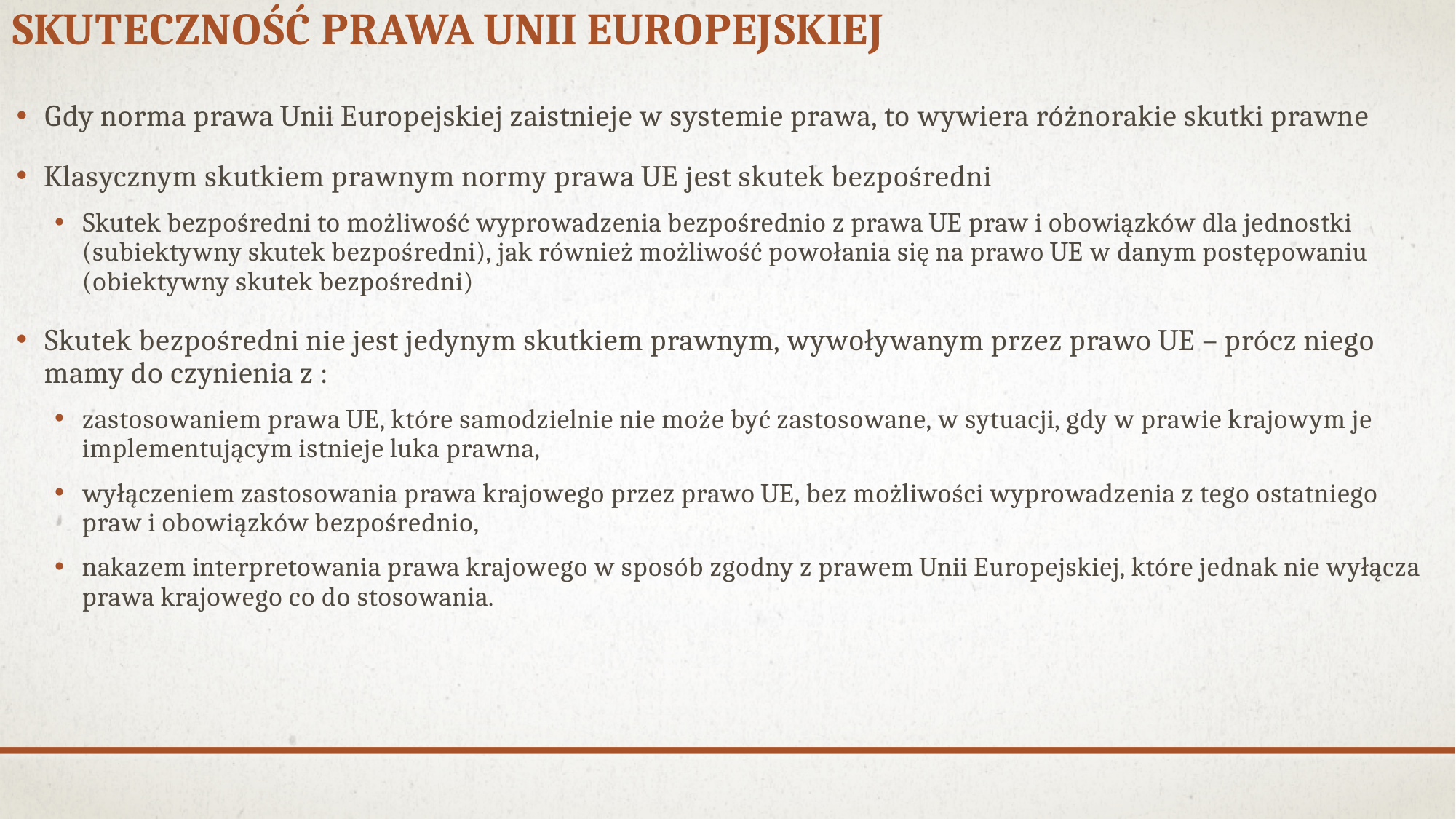

# skuteczność prawa unii Europejskiej
Gdy norma prawa Unii Europejskiej zaistnieje w systemie prawa, to wywiera różnorakie skutki prawne
Klasycznym skutkiem prawnym normy prawa UE jest skutek bezpośredni
Skutek bezpośredni to możliwość wyprowadzenia bezpośrednio z prawa UE praw i obowiązków dla jednostki (subiektywny skutek bezpośredni), jak również możliwość powołania się na prawo UE w danym postępowaniu (obiektywny skutek bezpośredni)
Skutek bezpośredni nie jest jedynym skutkiem prawnym, wywoływanym przez prawo UE – prócz niego mamy do czynienia z :
zastosowaniem prawa UE, które samodzielnie nie może być zastosowane, w sytuacji, gdy w prawie krajowym je implementującym istnieje luka prawna,
wyłączeniem zastosowania prawa krajowego przez prawo UE, bez możliwości wyprowadzenia z tego ostatniego praw i obowiązków bezpośrednio,
nakazem interpretowania prawa krajowego w sposób zgodny z prawem Unii Europejskiej, które jednak nie wyłącza prawa krajowego co do stosowania.